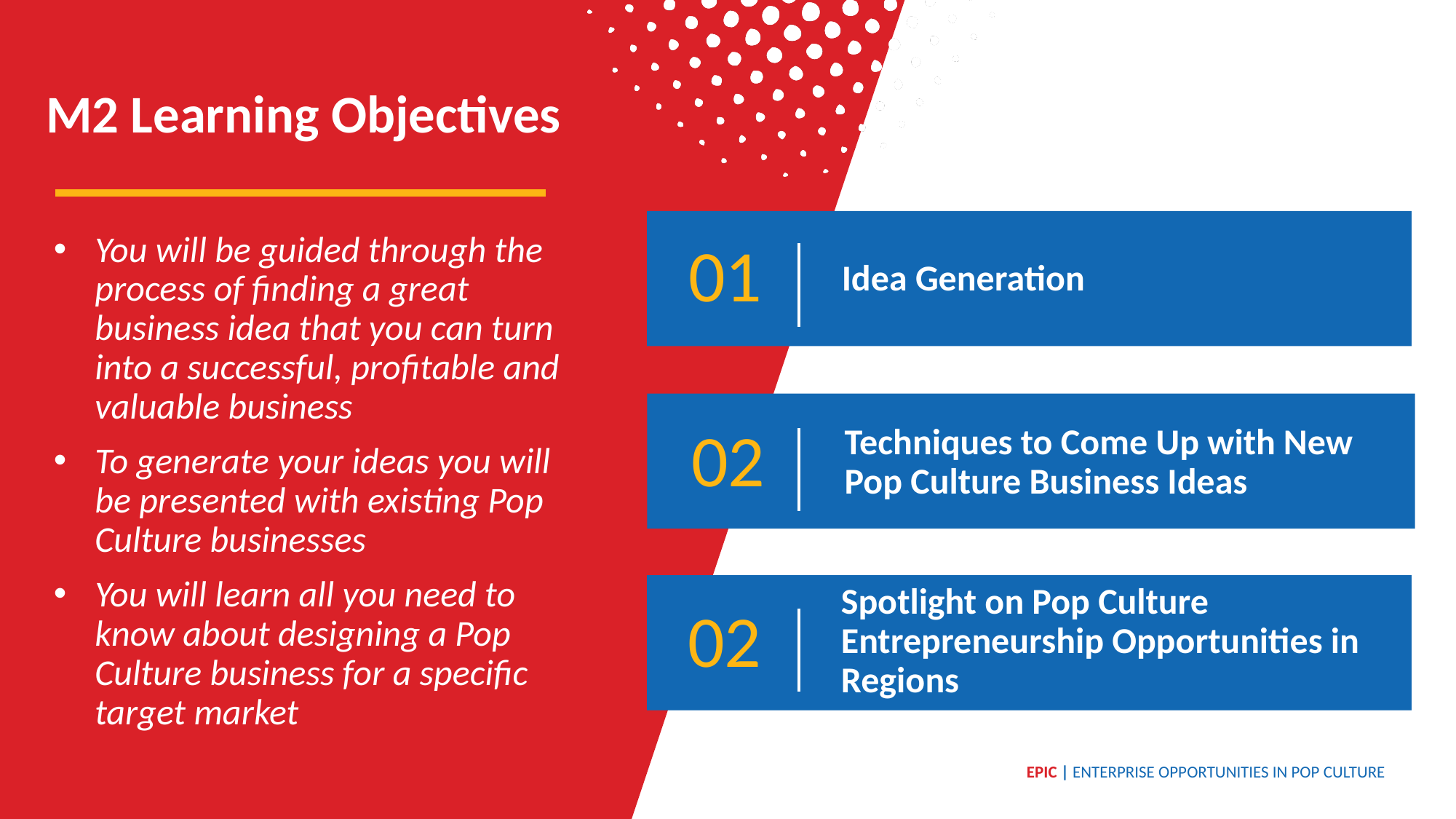

M2 Learning Objectives
01
Idea Generation
You will be guided through the process of finding a great business idea that you can turn into a successful, profitable and valuable business
To generate your ideas you will be presented with existing Pop Culture businesses
You will learn all you need to know about designing a Pop Culture business for a specific target market

Techniques to Come Up with New Pop Culture Business Ideas
02
Spotlight on Pop Culture Entrepreneurship Opportunities in Regions
02